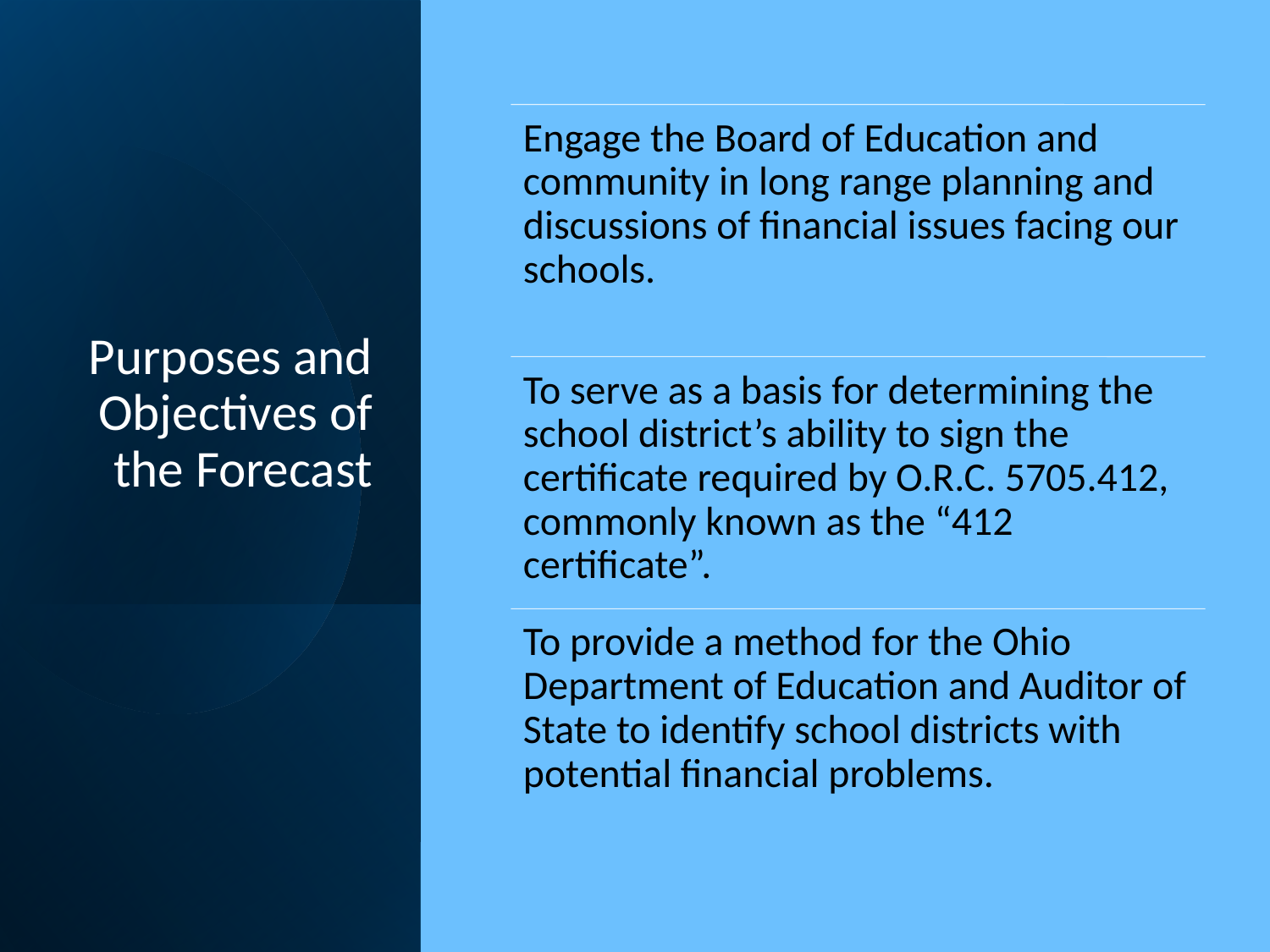

Engage the Board of Education and community in long range planning and discussions of financial issues facing our schools.
To serve as a basis for determining the school district’s ability to sign the certificate required by O.R.C. 5705.412, commonly known as the “412 certificate”.
To provide a method for the Ohio Department of Education and Auditor of State to identify school districts with potential financial problems.

# Purposes and Objectives of the Forecast